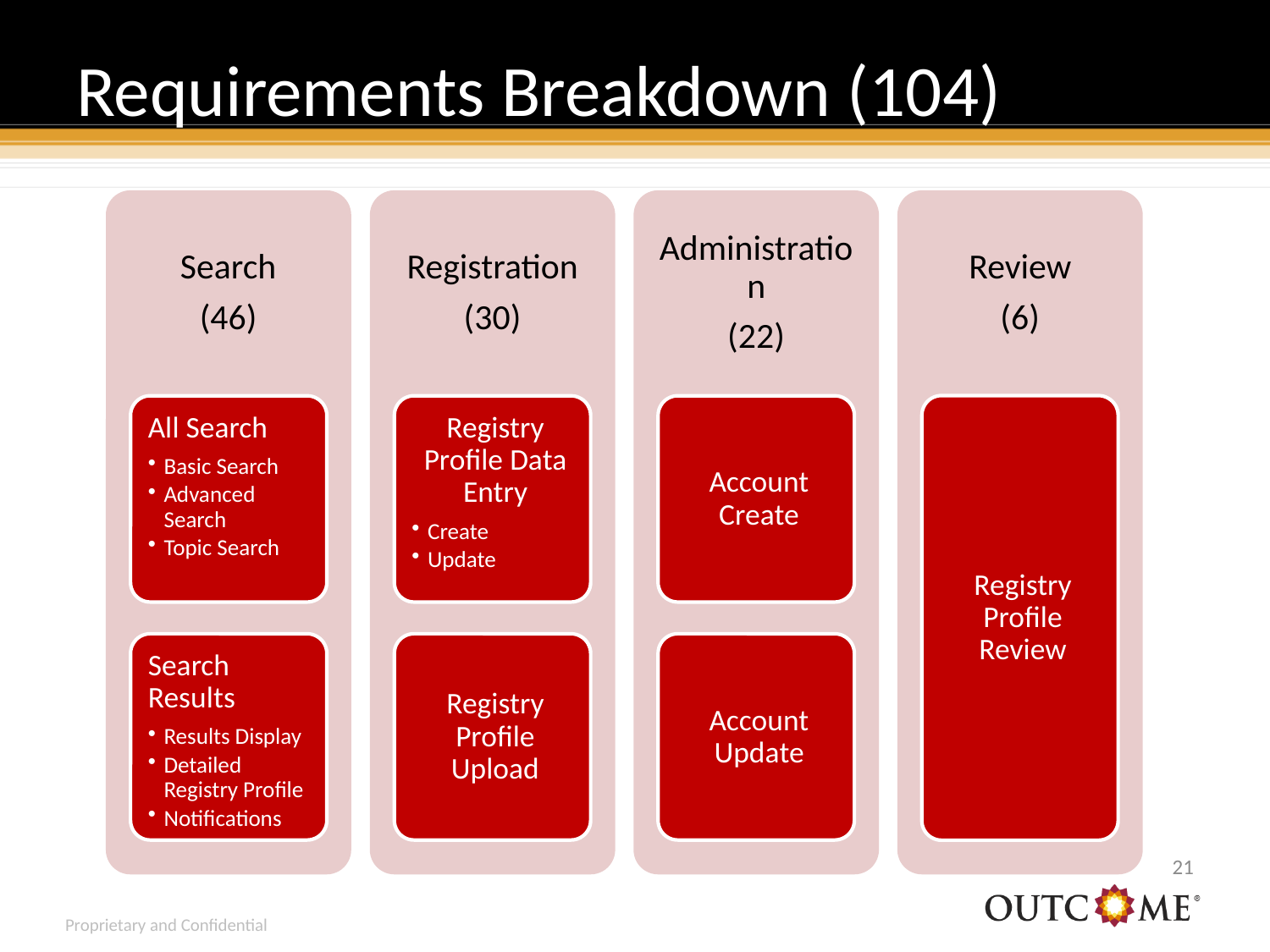

# Requirements Breakdown (104)
Search
(46)
All Search
Basic Search
Advanced Search
Topic Search
Search Results
Results Display
Detailed Registry Profile
Notifications
Registration
(30)
Registry Profile Data Entry
Create
Update
Registry Profile Upload
Administration
(22)
Account Create
Account Update
Review
(6)
Registry Profile Review
21